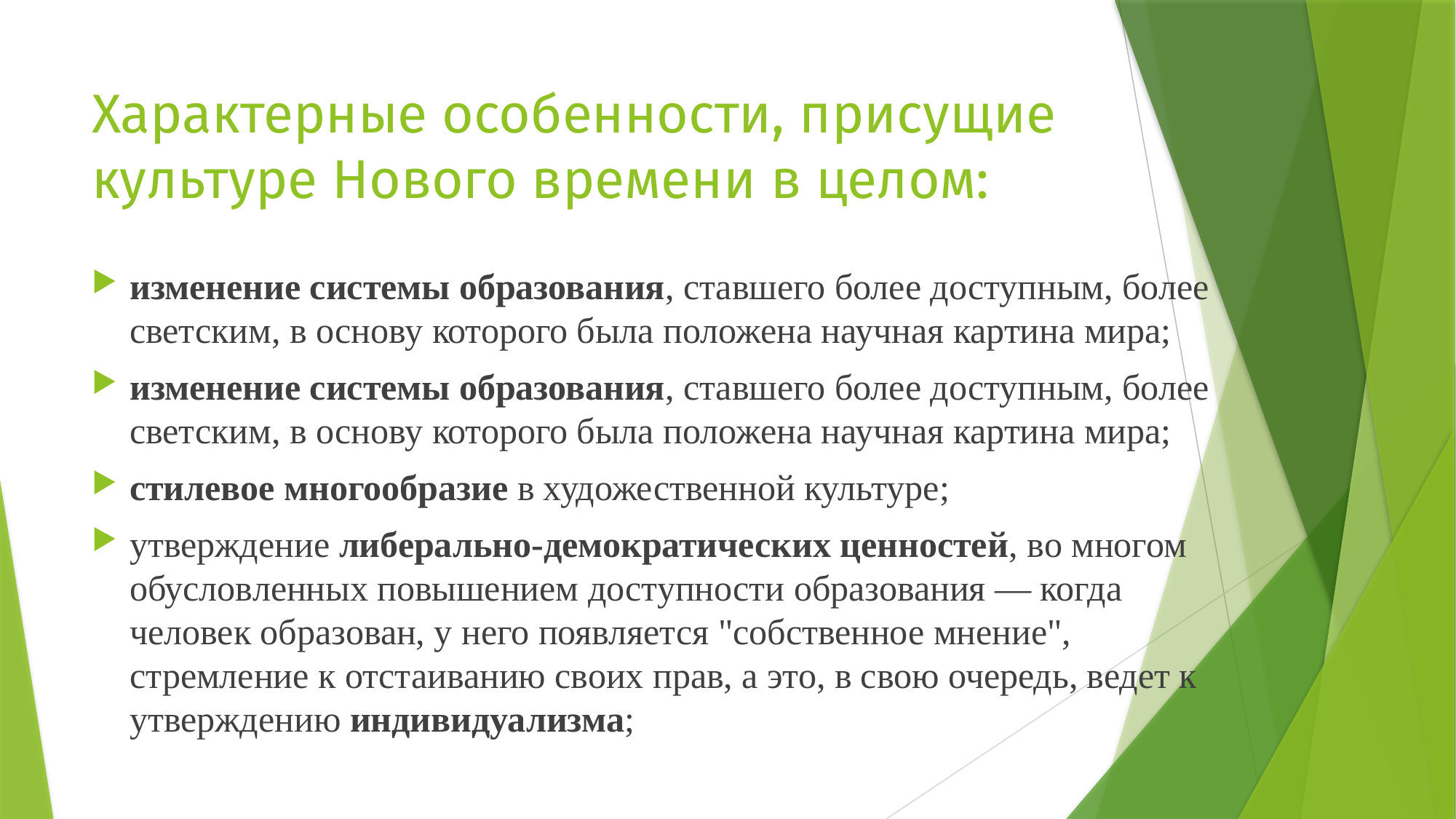

# Характерные особенности, присущие культуре Нового времени в целом:
изменение системы образования, ставшего более доступным, более светским, в основу которого была положена научная картина мира;
изменение системы образования, ставшего более доступным, более светским, в основу которого была положена научная картина мира;
стилевое многообразие в художественной культуре;
утверждение либерально-демократических ценностей, во многом обусловленных повышением доступности образования — когда человек образован, у него появляется "собственное мнение", стремление к отстаиванию своих прав, а это, в свою очередь, ведет к утверждению индивидуализма;